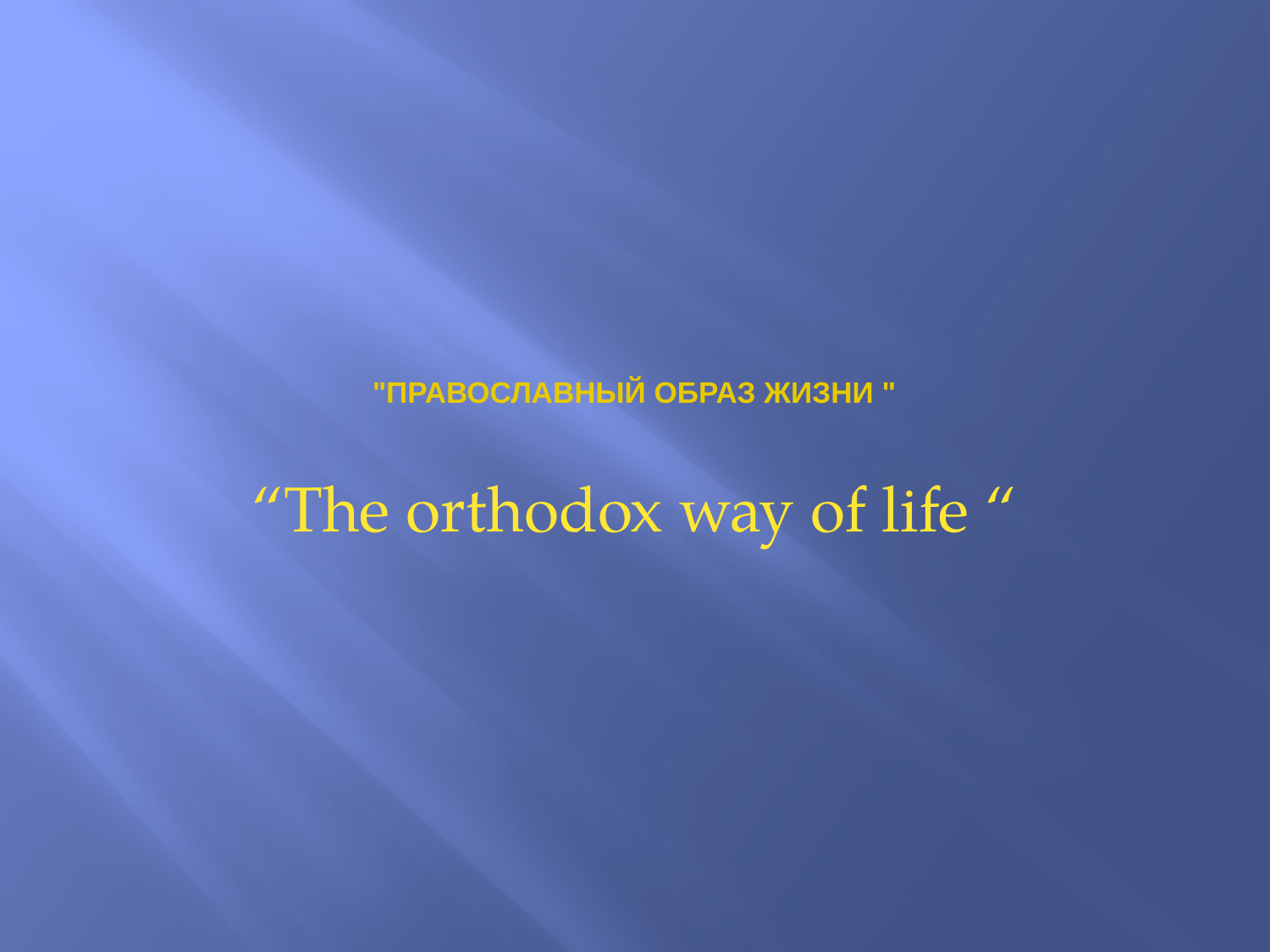

# "Православный образ жизни "
“The orthodox way of life “